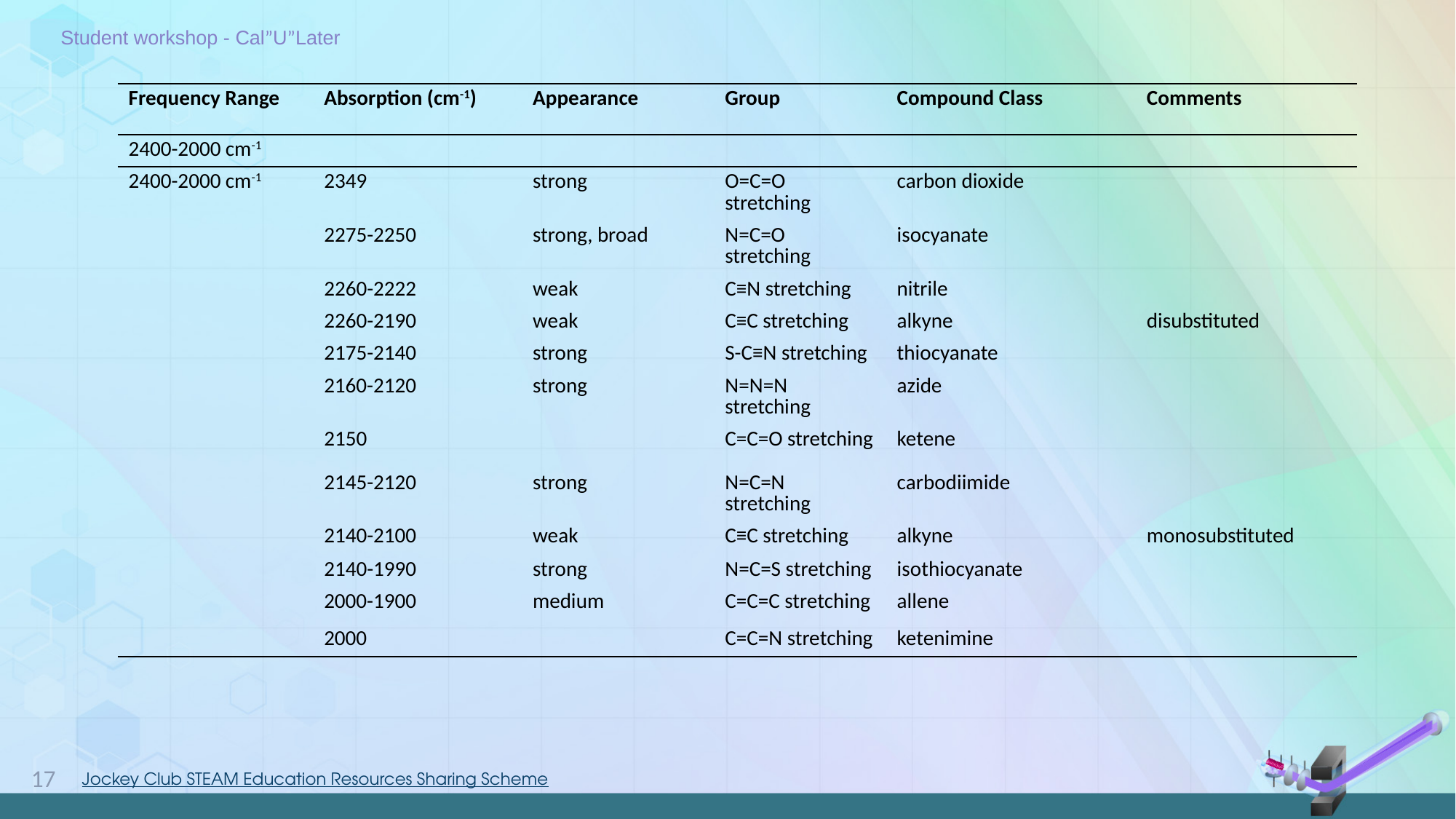

| Frequency Range | Absorption (cm-1) | Appearance | Group | Compound Class | Comments |
| --- | --- | --- | --- | --- | --- |
| 2400-2000 cm-1 |  |  |  |  |  |
| 2400-2000 cm-1 | 2349 | strong | O=C=O stretching | carbon dioxide |  |
|  | 2275-2250 | strong, broad | N=C=O stretching | isocyanate |  |
|  | 2260-2222 | weak | C≡N stretching | nitrile |  |
|  | 2260-2190 | weak | C≡C stretching | alkyne | disubstituted |
|  | 2175-2140 | strong | S-C≡N stretching | thiocyanate |  |
|  | 2160-2120 | strong | N=N=N stretching | azide |  |
|  | 2150 |  | C=C=O stretching | ketene |  |
|  | 2145-2120 | strong | N=C=N stretching | carbodiimide |  |
|  | 2140-2100 | weak | C≡C stretching | alkyne | monosubstituted |
|  | 2140-1990 | strong | N=C=S stretching | isothiocyanate |  |
|  | 2000-1900 | medium | C=C=C stretching | allene |  |
|  | 2000 |  | C=C=N stretching | ketenimine |  |
17